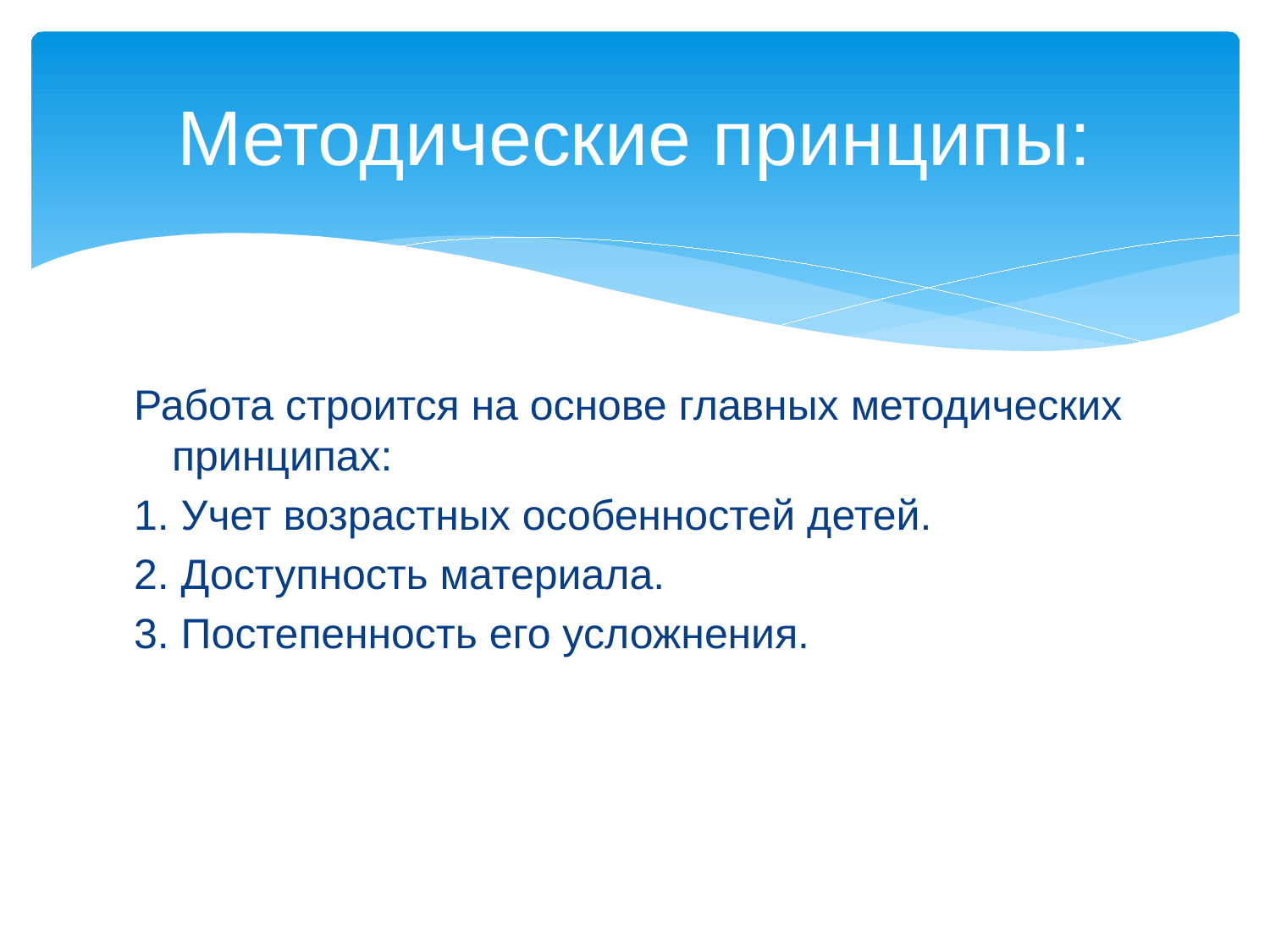

# Методические принципы:
Работа строится на основе главных методических принципах:
1. Учет возрастных особенностей детей.
2. Доступность материала.
3. Постепенность его усложнения.